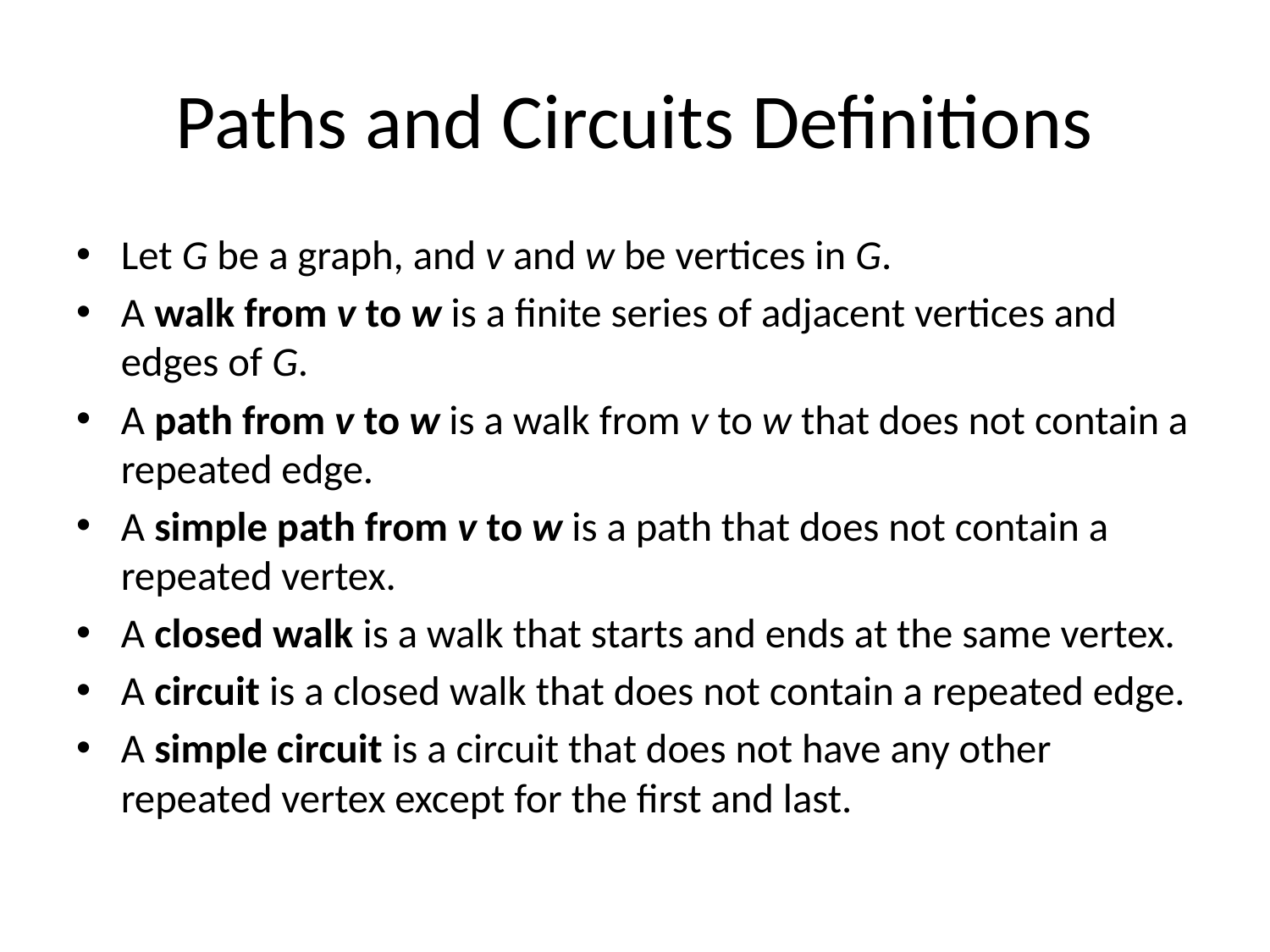

# Paths and Circuits Definitions
Let G be a graph, and v and w be vertices in G.
A walk from v to w is a finite series of adjacent vertices and edges of G.
A path from v to w is a walk from v to w that does not contain a repeated edge.
A simple path from v to w is a path that does not contain a repeated vertex.
A closed walk is a walk that starts and ends at the same vertex.
A circuit is a closed walk that does not contain a repeated edge.
A simple circuit is a circuit that does not have any other repeated vertex except for the first and last.